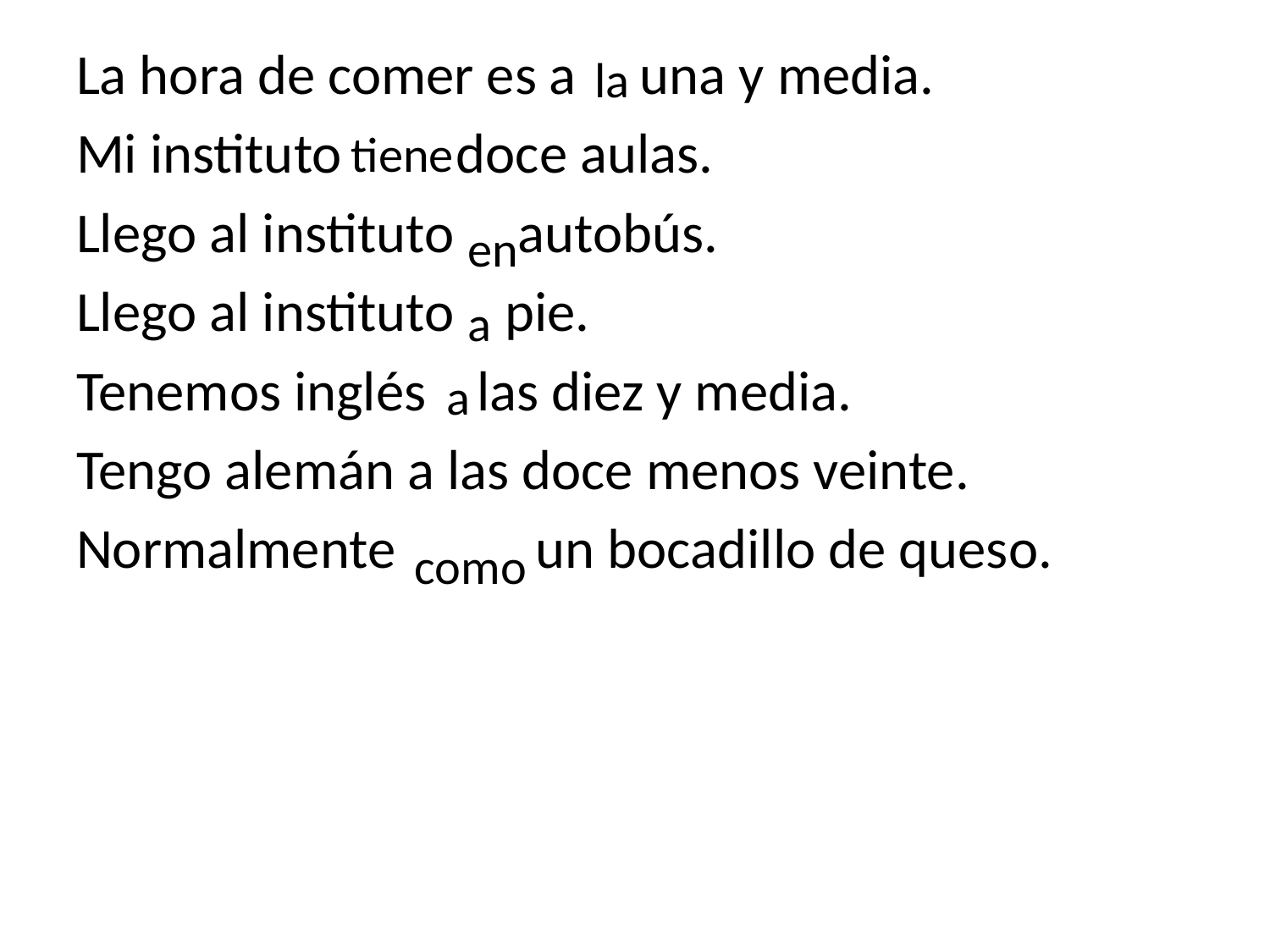

La hora de comer es a     una y media.
Mi instituto         doce aulas.
Llego al instituto     autobús.
Llego al instituto    pie.
Tenemos inglés    las diez y media.
Tengo alemán a las doce menos veinte.
Normalmente           un bocadillo de queso.
la
tiene
en
a
a
como